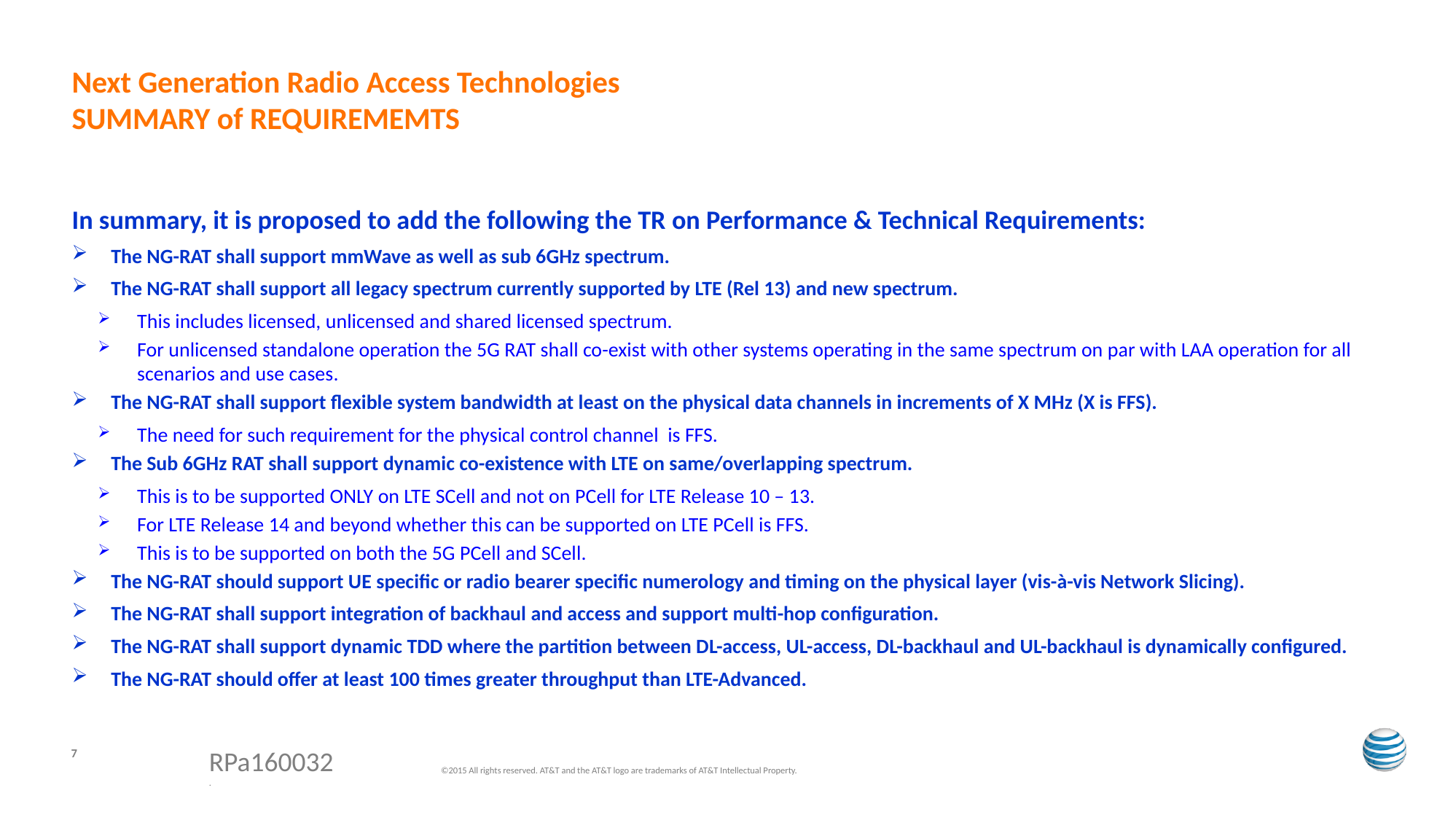

# Next Generation Radio Access Technologies SUMMARY of REQUIREMEMTS
In summary, it is proposed to add the following the TR on Performance & Technical Requirements:
The NG-RAT shall support mmWave as well as sub 6GHz spectrum.
The NG-RAT shall support all legacy spectrum currently supported by LTE (Rel 13) and new spectrum.
This includes licensed, unlicensed and shared licensed spectrum.
For unlicensed standalone operation the 5G RAT shall co-exist with other systems operating in the same spectrum on par with LAA operation for all scenarios and use cases.
The NG-RAT shall support flexible system bandwidth at least on the physical data channels in increments of X MHz (X is FFS).
The need for such requirement for the physical control channel  is FFS.
The Sub 6GHz RAT shall support dynamic co-existence with LTE on same/overlapping spectrum.
This is to be supported ONLY on LTE SCell and not on PCell for LTE Release 10 – 13.
For LTE Release 14 and beyond whether this can be supported on LTE PCell is FFS.
This is to be supported on both the 5G PCell and SCell.
The NG-RAT should support UE specific or radio bearer specific numerology and timing on the physical layer (vis-à-vis Network Slicing).
The NG-RAT shall support integration of backhaul and access and support multi-hop configuration.
The NG-RAT shall support dynamic TDD where the partition between DL-access, UL-access, DL-backhaul and UL-backhaul is dynamically configured.
The NG-RAT should offer at least 100 times greater throughput than LTE-Advanced.

7
RPa160032
.
©2015 All rights reserved. AT&T and the AT&T logo are trademarks of AT&T Intellectual Property.